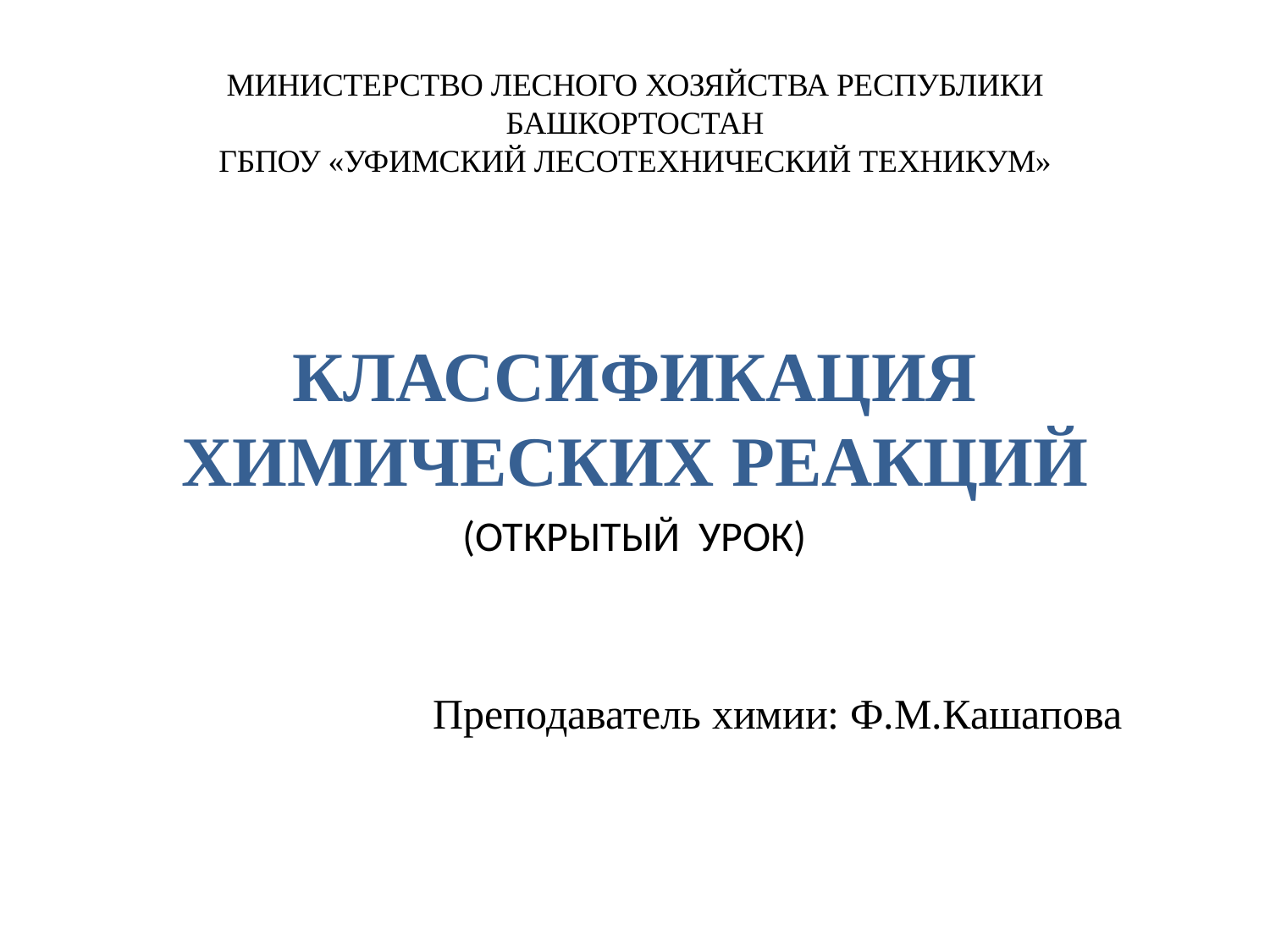

# МИНИСТЕРСТВО ЛЕСНОГО ХОЗЯЙСТВА РЕСПУБЛИКИ БАШКОРТОСТАН ГБПОУ «УФИМСКИЙ ЛЕСОТЕХНИЧЕСКИЙ ТЕХНИКУМ»

КЛАССИФИКАЦИЯ ХИМИЧЕСКИХ РЕАКЦИЙ
(ОТКРЫТЫЙ  УРОК)

                              Преподаватель химии: Ф.М.Кашапова